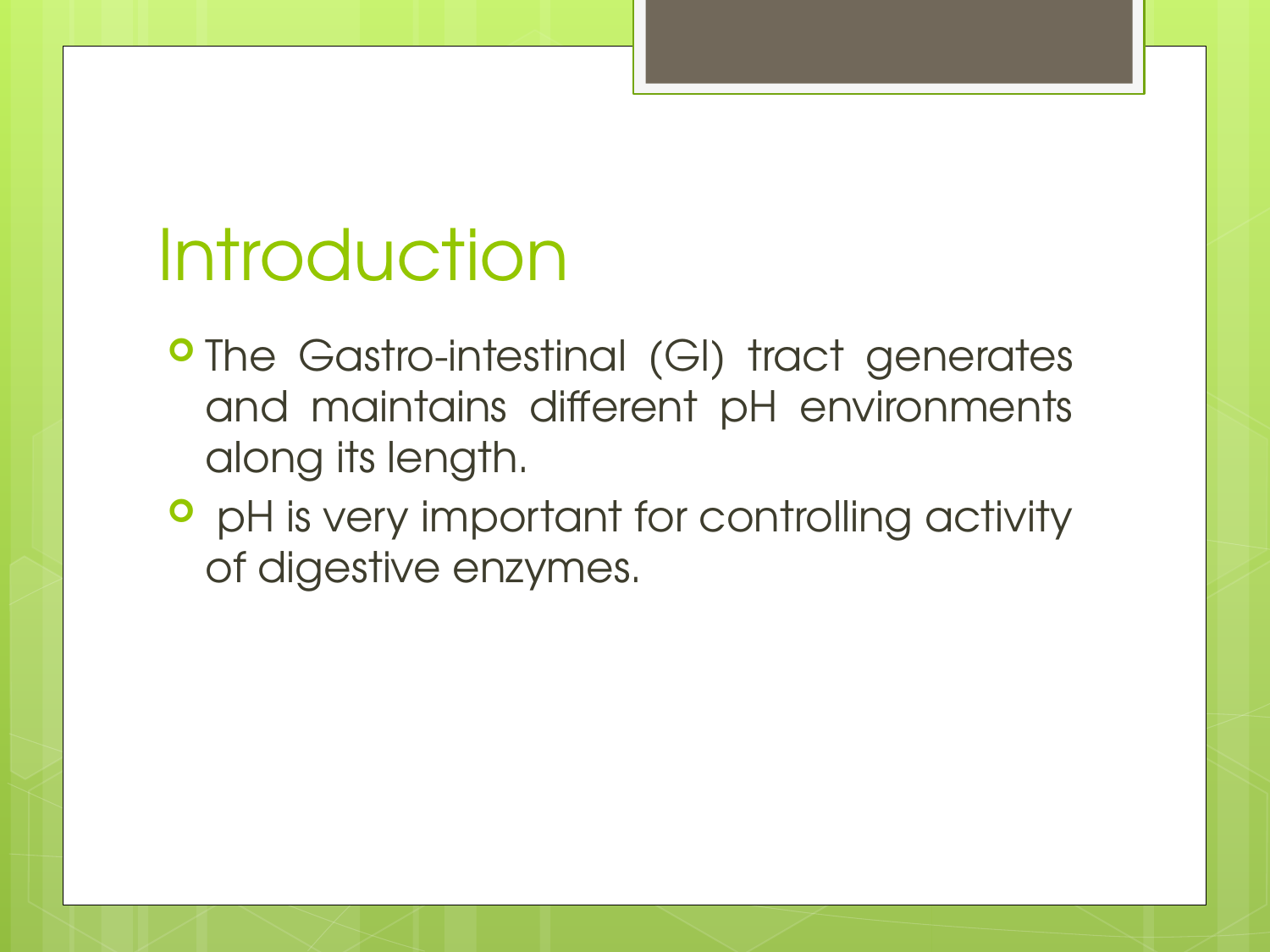

# Introduction
The Gastro-intestinal (GI) tract generates and maintains different pH environments along its length.
 pH is very important for controlling activity of digestive enzymes.